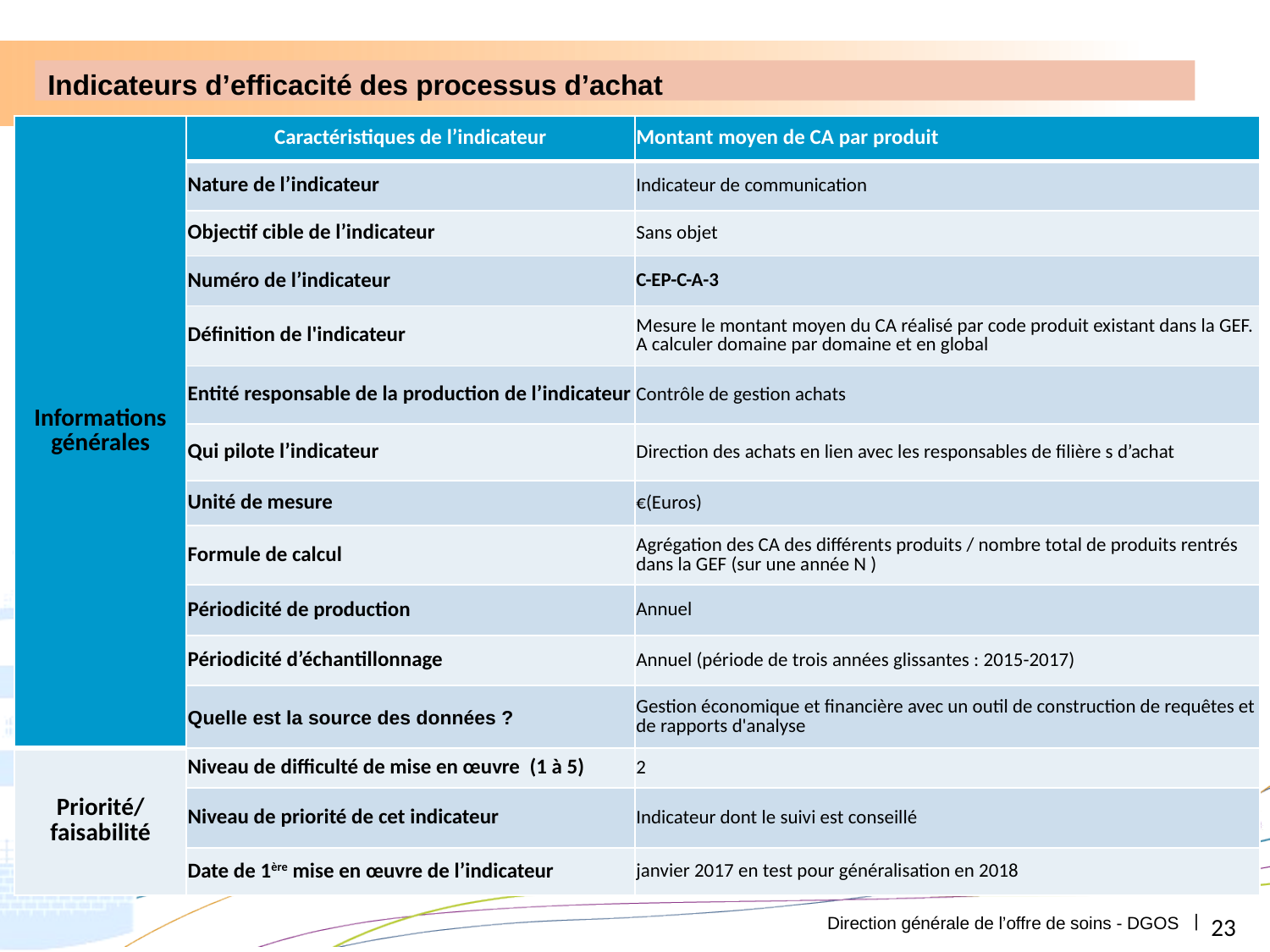

Indicateurs d’efficacité des processus d’achat
| Informations générales | Caractéristiques de l’indicateur | Montant moyen de CA par produit |
| --- | --- | --- |
|  | Nature de l’indicateur | Indicateur de communication |
|  | Objectif cible de l’indicateur | Sans objet |
|  | Numéro de l’indicateur | C-EP-C-A-3 |
|  | Définition de l'indicateur | Mesure le montant moyen du CA réalisé par code produit existant dans la GEF. A calculer domaine par domaine et en global |
|  | Entité responsable de la production de l’indicateur | Contrôle de gestion achats |
|  | Qui pilote l’indicateur | Direction des achats en lien avec les responsables de filière s d’achat |
|  | Unité de mesure | €(Euros) |
|  | Formule de calcul | Agrégation des CA des différents produits / nombre total de produits rentrés dans la GEF (sur une année N ) |
|  | Périodicité de production | Annuel |
|  | Périodicité d’échantillonnage | Annuel (période de trois années glissantes : 2015-2017) |
|  | Quelle est la source des données ? | Gestion économique et financière avec un outil de construction de requêtes et de rapports d'analyse |
| Priorité/ faisabilité | Niveau de difficulté de mise en œuvre (1 à 5) | 2 |
|  | Niveau de priorité de cet indicateur | Indicateur dont le suivi est conseillé |
|  | Date de 1ère mise en œuvre de l’indicateur | janvier 2017 en test pour généralisation en 2018 |
23